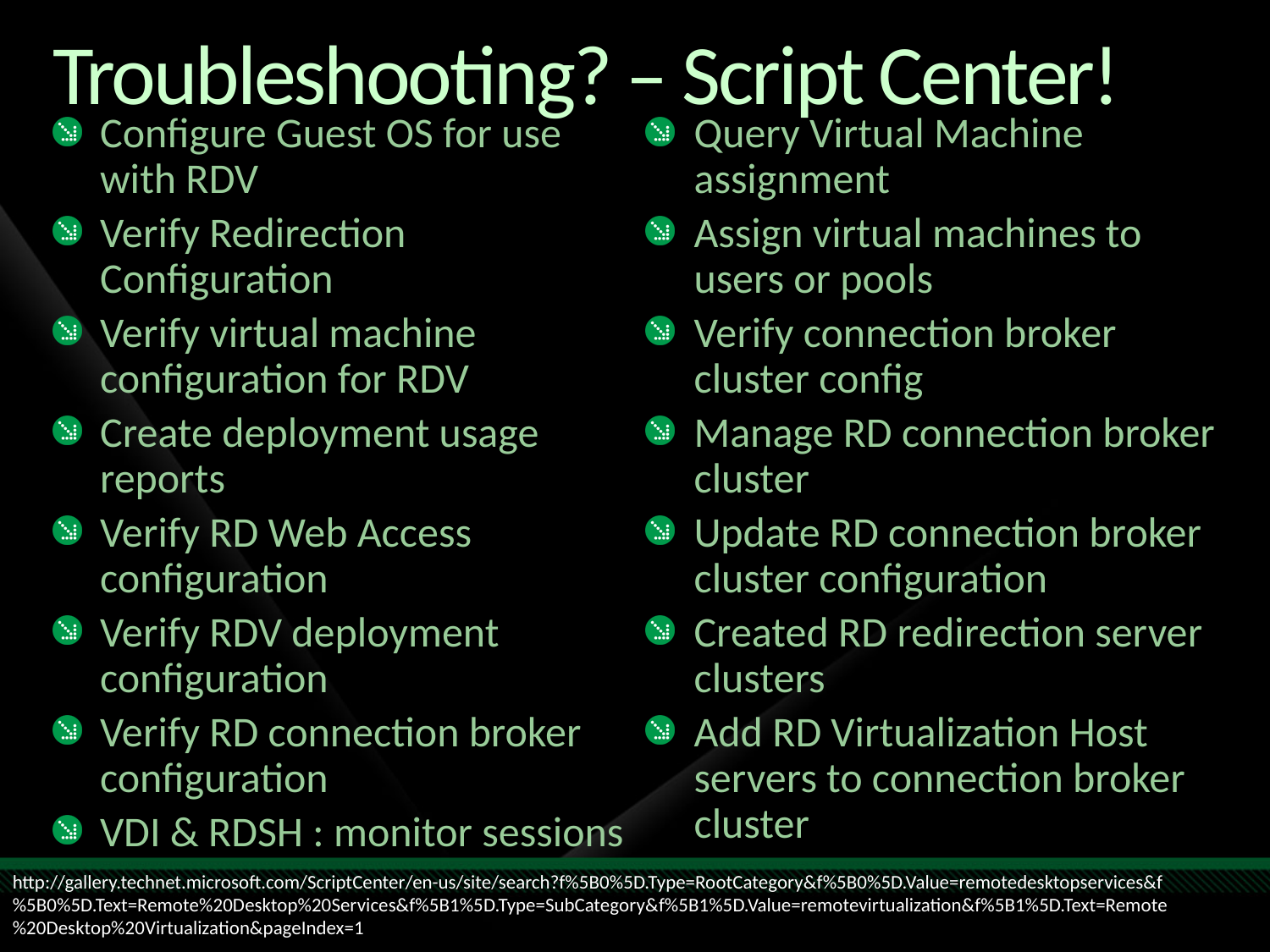

# Troubleshooting? – Script Center!
Configure Guest OS for use with RDV
Verify Redirection Configuration
Verify virtual machine configuration for RDV
Create deployment usage reports
Verify RD Web Access configuration
Verify RDV deployment configuration
Verify RD connection broker configuration
VDI & RDSH : monitor sessions

Query Virtual Machine assignment
Assign virtual machines to users or pools
Verify connection broker cluster config
Manage RD connection broker cluster
Update RD connection broker cluster configuration
Created RD redirection server clusters
Add RD Virtualization Host servers to connection broker cluster

http://gallery.technet.microsoft.com/ScriptCenter/en-us/site/search?f%5B0%5D.Type=RootCategory&f%5B0%5D.Value=remotedesktopservices&f%5B0%5D.Text=Remote%20Desktop%20Services&f%5B1%5D.Type=SubCategory&f%5B1%5D.Value=remotevirtualization&f%5B1%5D.Text=Remote%20Desktop%20Virtualization&pageIndex=1